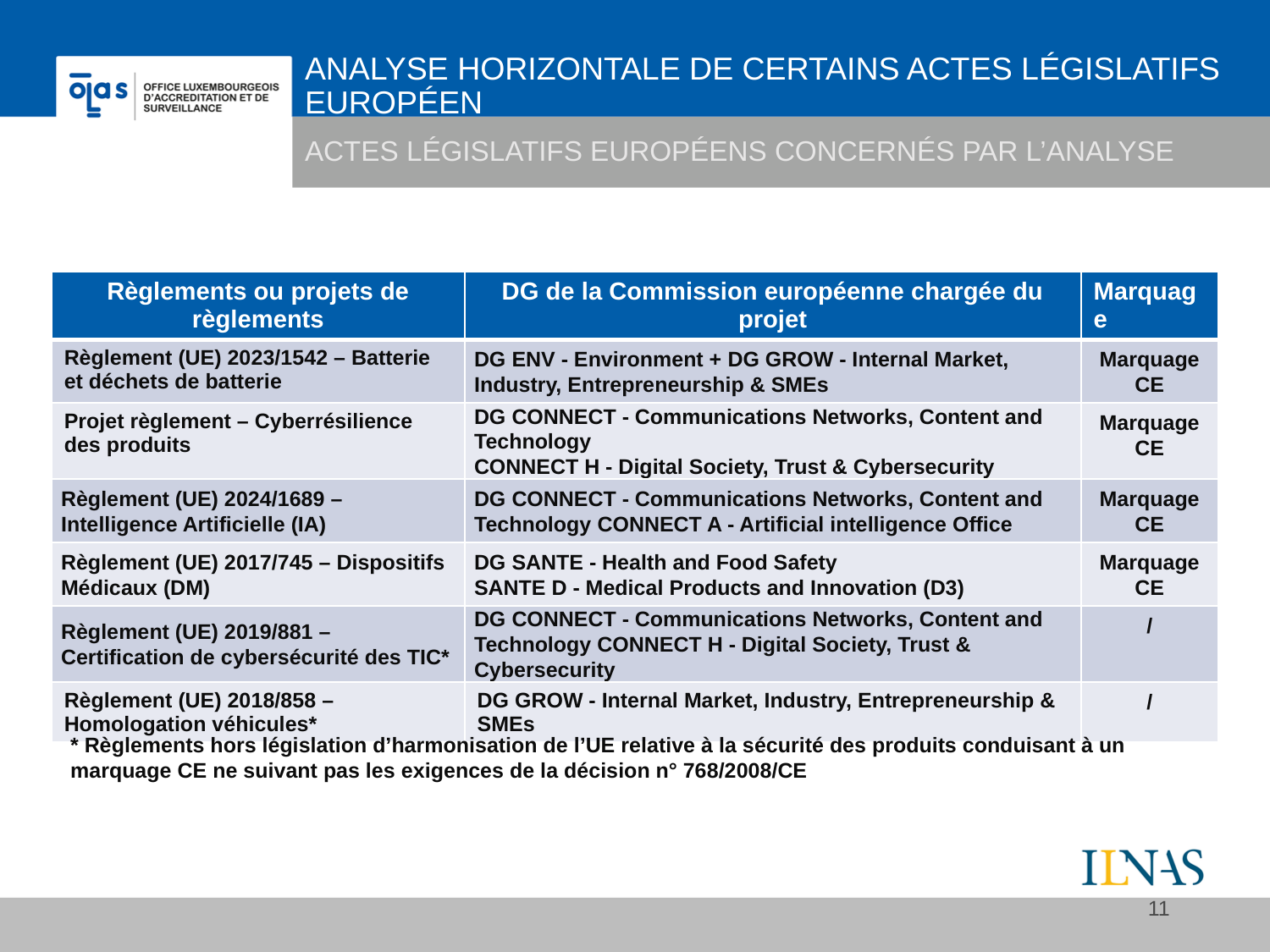

# Analyse horizontale de certains actes législatifs européen
Actes législatifs européens concernés par l’analyse
| Règlements ou projets de règlements | DG de la Commission européenne chargée du projet | Marquage |
| --- | --- | --- |
| Règlement (UE) 2023/1542 – Batterie et déchets de batterie | DG ENV - Environment + DG GROW - Internal Market, Industry, Entrepreneurship & SMEs | Marquage CE |
| Projet règlement – Cyberrésilience des produits | DG CONNECT - Communications Networks, Content and Technology CONNECT H - Digital Society, Trust & Cybersecurity | Marquage CE |
| Règlement (UE) 2024/1689 – Intelligence Artificielle (IA) | DG CONNECT - Communications Networks, Content and Technology CONNECT A - Artificial intelligence Office | Marquage CE |
| Règlement (UE) 2017/745 – Dispositifs Médicaux (DM) | DG SANTE - Health and Food Safety SANTE D - Medical Products and Innovation (D3) | Marquage CE |
| Règlement (UE) 2019/881 – Certification de cybersécurité des TIC\* | DG CONNECT - Communications Networks, Content and Technology CONNECT H - Digital Society, Trust & Cybersecurity | / |
| Règlement (UE) 2018/858 – Homologation véhicules\* | DG GROW - Internal Market, Industry, Entrepreneurship & SMEs | / |
* Règlements hors législation d’harmonisation de l’UE relative à la sécurité des produits conduisant à un marquage CE ne suivant pas les exigences de la décision n° 768/2008/CE
11